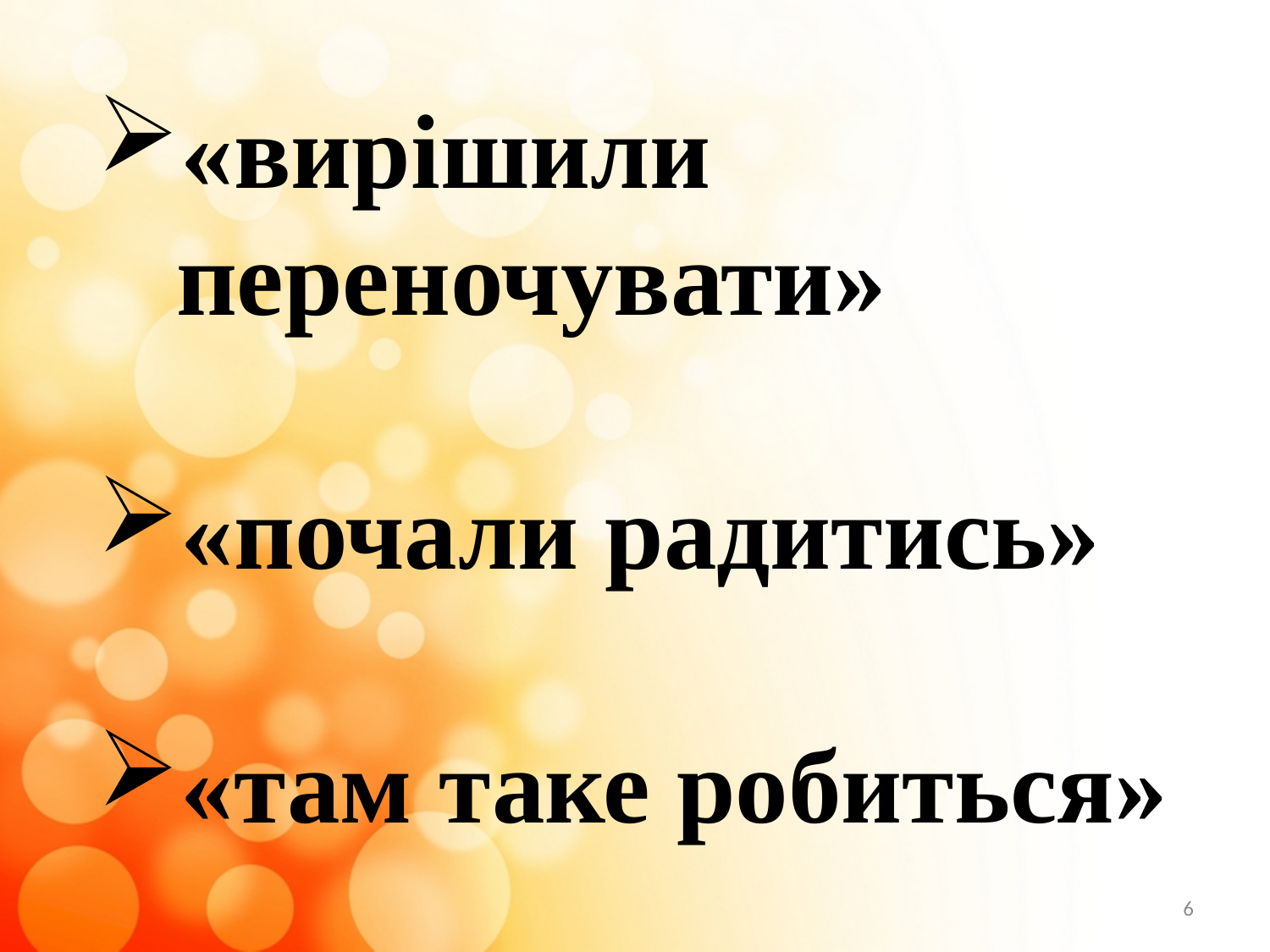

«вирішили переночувати»

«почали радитись»

«там таке робиться»
6